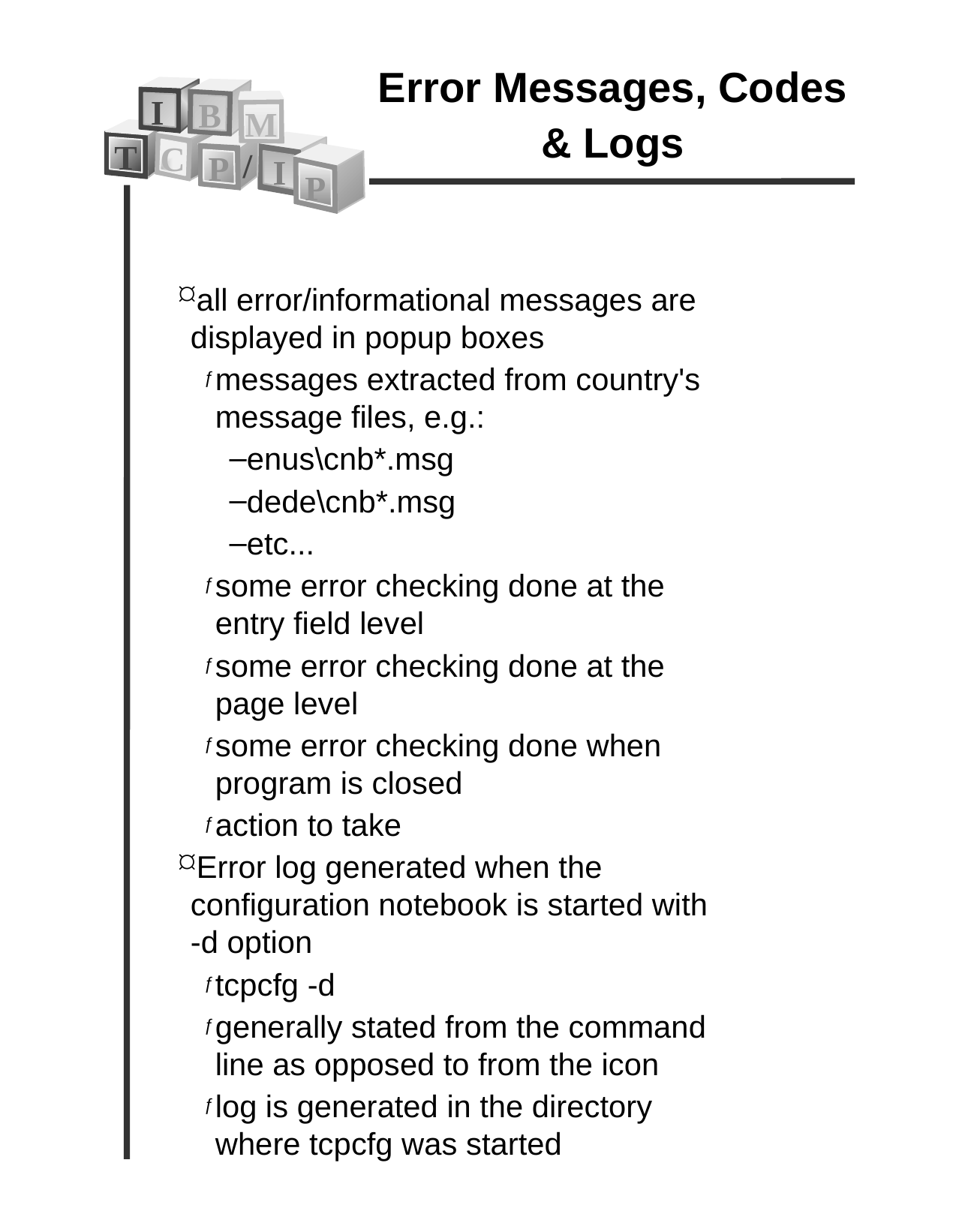

Error Messages, Codes & Logs

I

B

M

T
C

/

P

I

P

all error/informational messages are displayed in popup boxes
messages extracted from country's message files, e.g.:
enus\cnb*.msg
dede\cnb*.msg
etc...
some error checking done at the entry field level
some error checking done at the page level
some error checking done when program is closed
action to take
Error log generated when the configuration notebook is started with -d option
tcpcfg -d
generally stated from the command line as opposed to from the icon
log is generated in the directory where tcpcfg was started